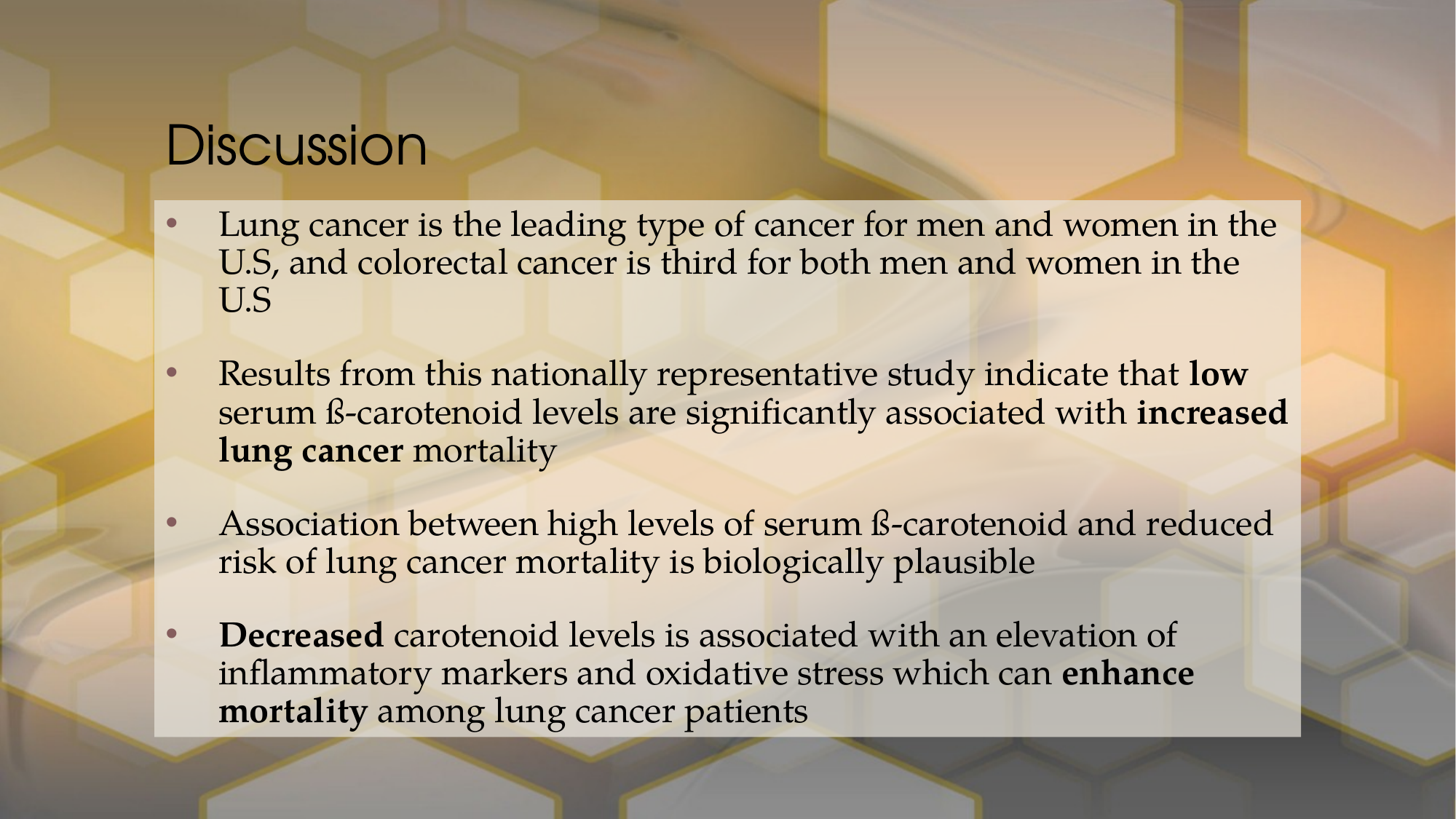

# Discussion
Lung cancer is the leading type of cancer for men and women in the U.S, and colorectal cancer is third for both men and women in the U.S
Results from this nationally representative study indicate that low serum ß-carotenoid levels are significantly associated with increased lung cancer mortality
Association between high levels of serum ß-carotenoid and reduced risk of lung cancer mortality is biologically plausible
Decreased carotenoid levels is associated with an elevation of inflammatory markers and oxidative stress which can enhance mortality among lung cancer patients